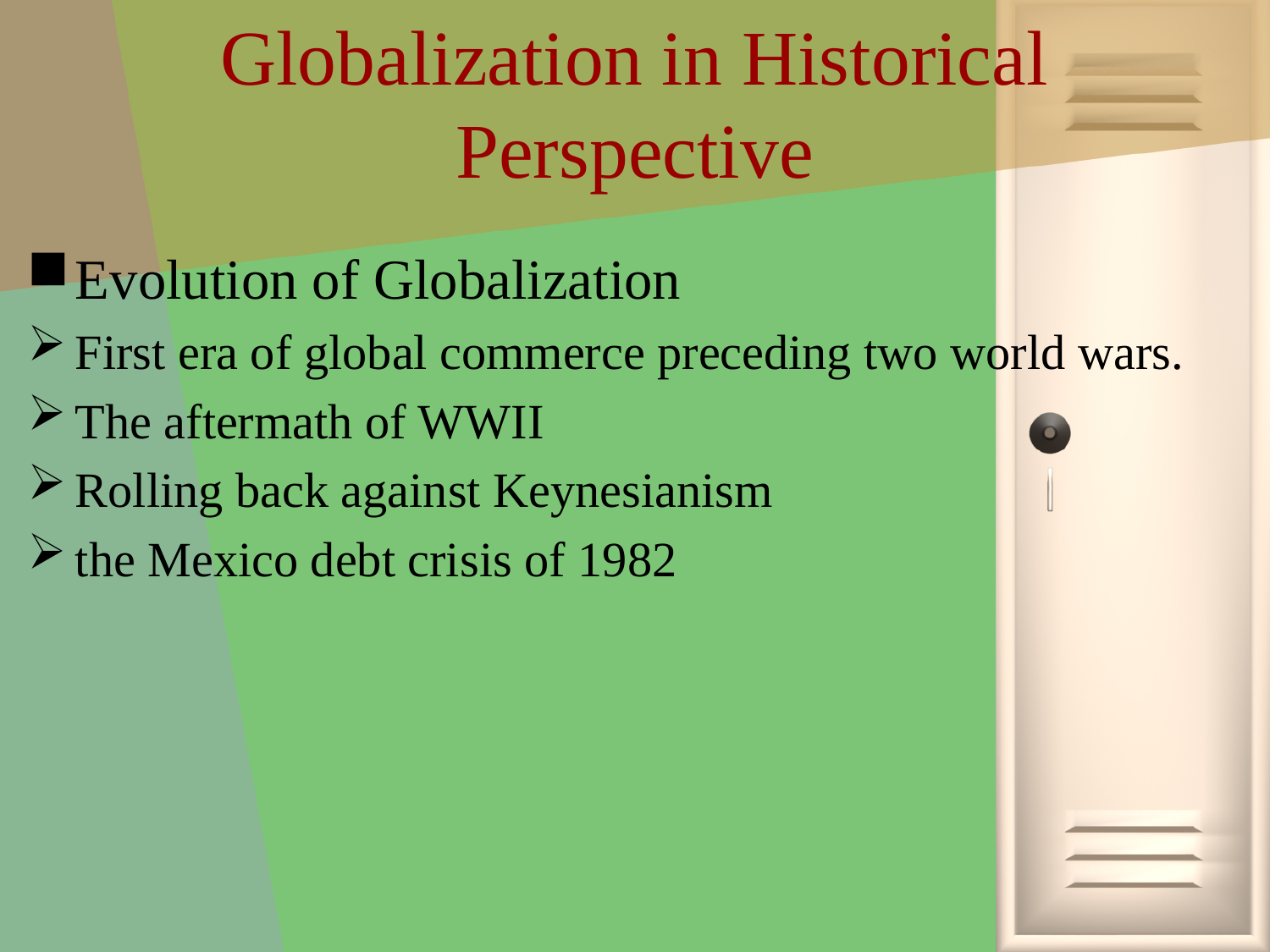

# Globalization in Historical Perspective
Evolution of Globalization
First era of global commerce preceding two world wars.
The aftermath of WWII
Rolling back against Keynesianism
the Mexico debt crisis of 1982